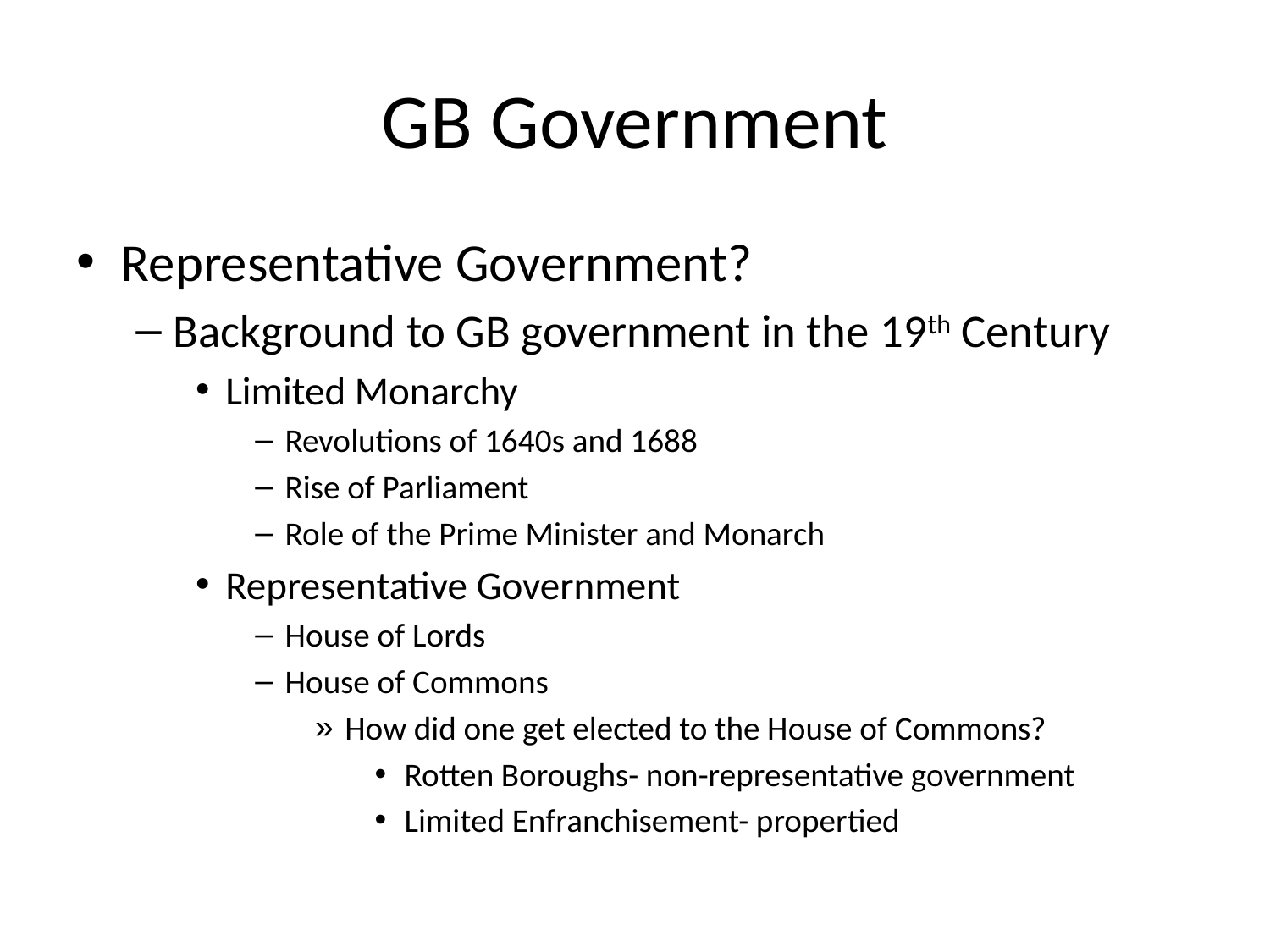

# GB Government
Representative Government?
Background to GB government in the 19th Century
Limited Monarchy
Revolutions of 1640s and 1688
Rise of Parliament
Role of the Prime Minister and Monarch
Representative Government
House of Lords
House of Commons
How did one get elected to the House of Commons?
Rotten Boroughs- non-representative government
Limited Enfranchisement- propertied